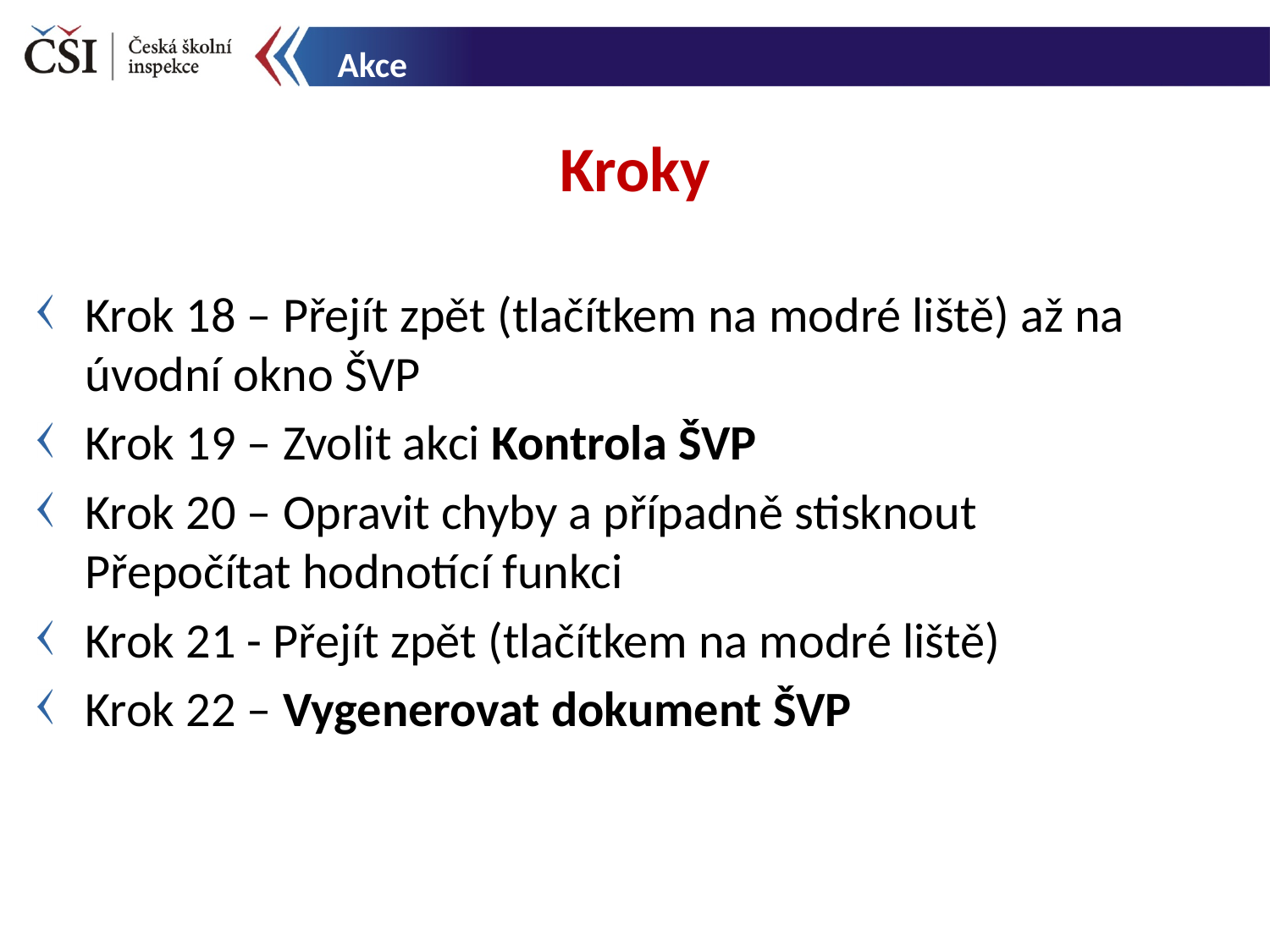

Akce
Kroky
Krok 18 – Přejít zpět (tlačítkem na modré liště) až na úvodní okno ŠVP
Krok 19 – Zvolit akci Kontrola ŠVP
Krok 20 – Opravit chyby a případně stisknout
Přepočítat hodnotící funkci
Krok 21 - Přejít zpět (tlačítkem na modré liště)
Krok 22 – Vygenerovat dokument ŠVP